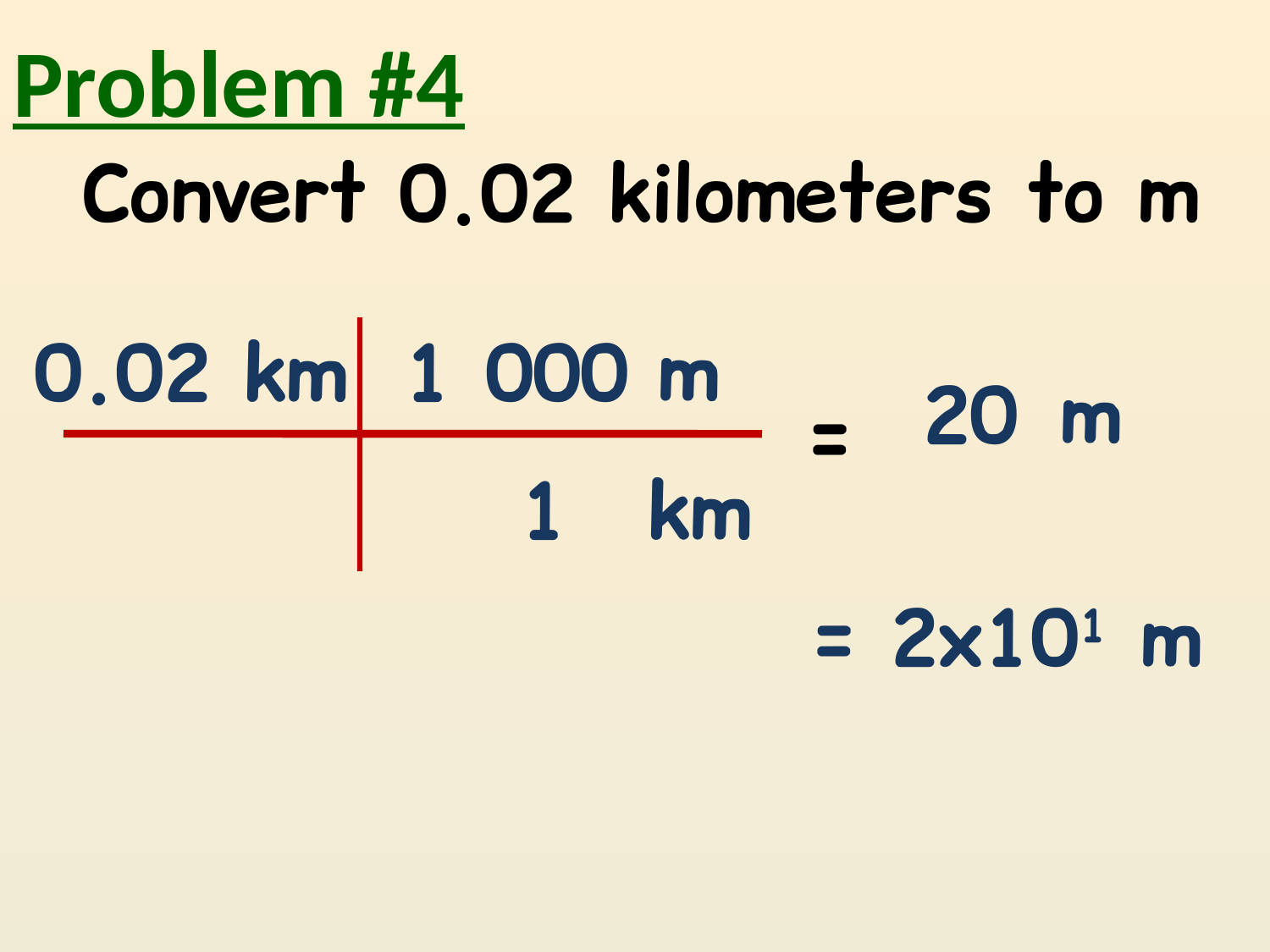

# Problem #4
Convert 0.02 kilometers to m
m
0.02 km
1 000
m
20
=
1
km
= 2x101 m